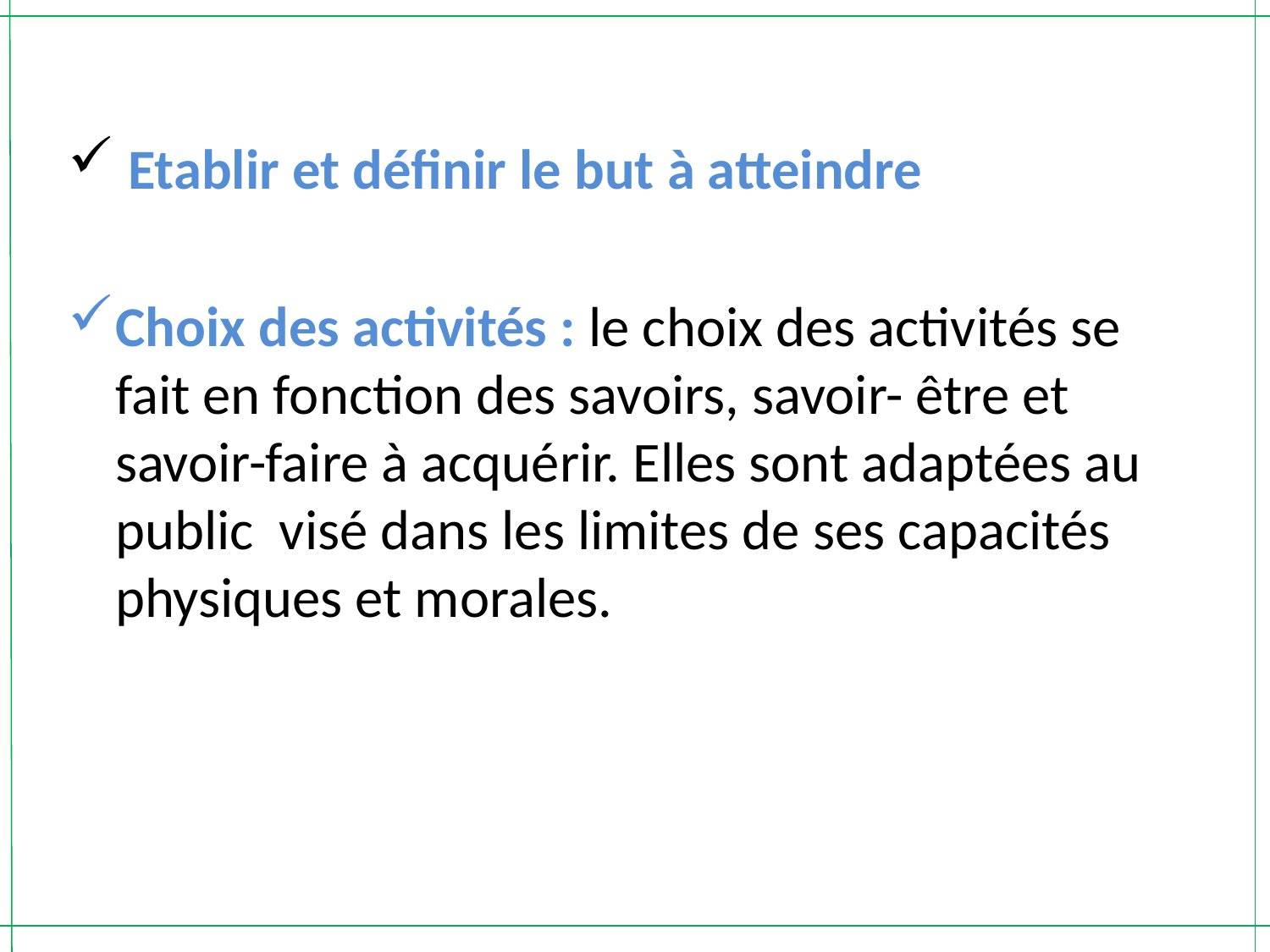

Etablir et définir le but à atteindre

Choix des activités : le choix des activités se fait en fonction des savoirs, savoir- être et savoir-faire à acquérir. Elles sont adaptées au public  visé dans les limites de ses capacités physiques et morales.